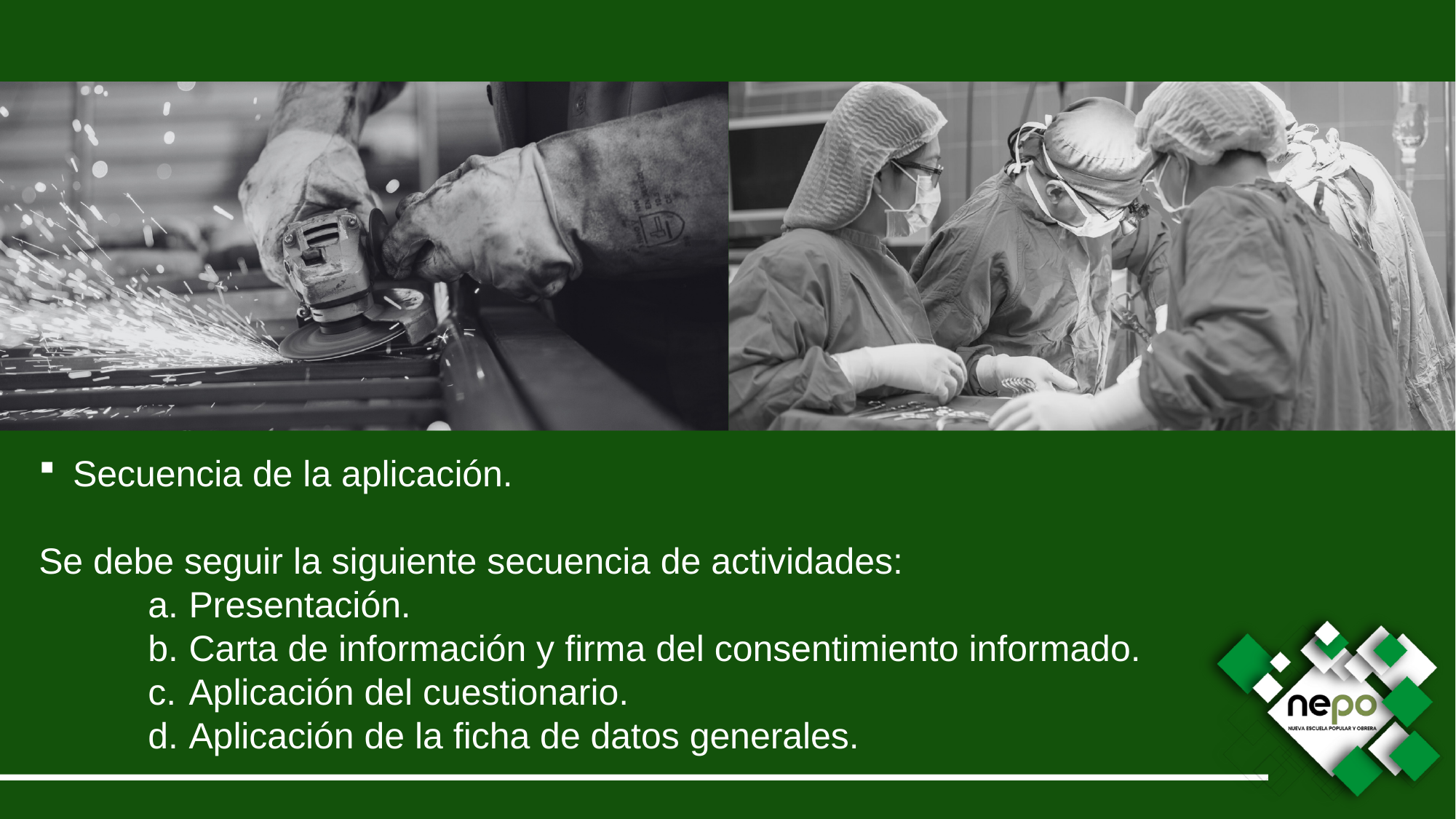

Secuencia de la aplicación.

Se debe seguir la siguiente secuencia de actividades:
Presentación.
Carta de información y firma del consentimiento informado.
Aplicación del cuestionario.
Aplicación de la ficha de datos generales.